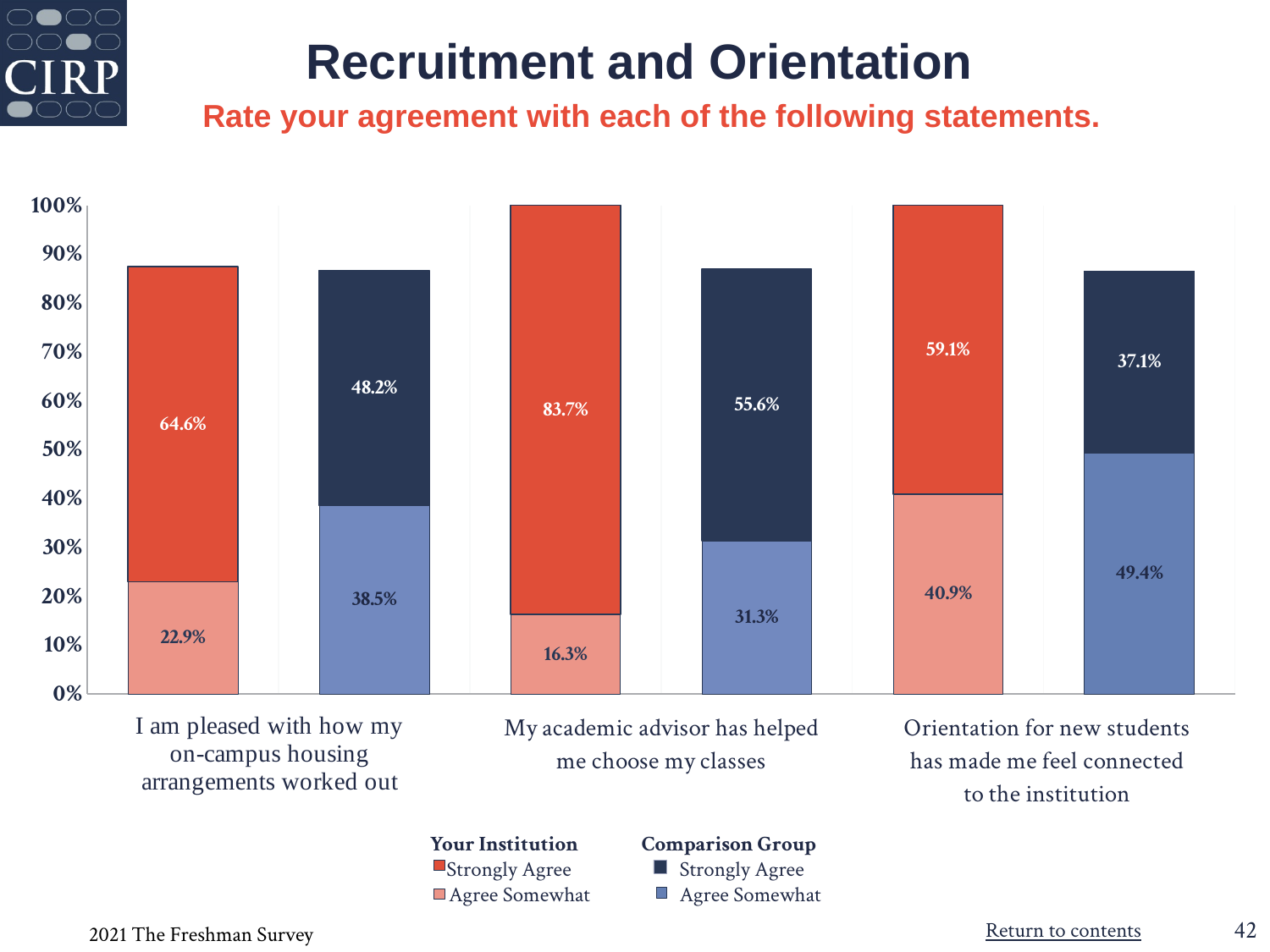

# Recruitment and Orientation
Rate your agreement with each of the following statements.

### Chart

| Category | Somewhat Agree | Strongly Agree |
|---|---|---|
| Your Institution | 0.229 | 0.646 |
| Comparison Group | 0.385 | 0.482 |
| Your Institution | 0.163 | 0.837 |
| Comparison Group | 0.313 | 0.556 |
| Your Institution | 0.409 | 0.591 |
| Comparison Group | 0.494 | 0.371 |
 Your Institution               Comparison Group
     Strongly Agree	Strongly Agree
     Agree Somewhat	Agree Somewhat

2021 The Freshman Survey

Return to contents
42